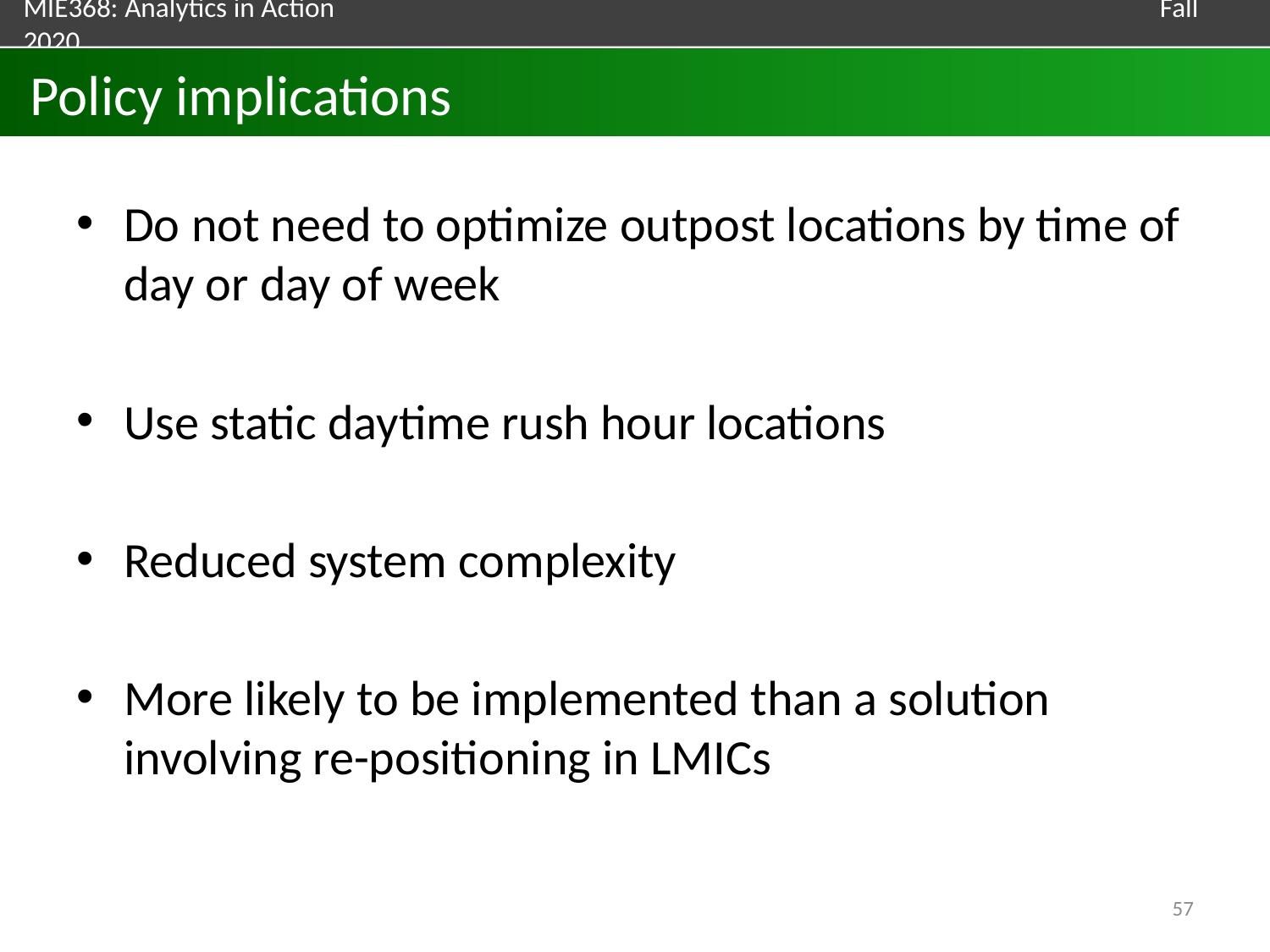

# Policy implications
Do not need to optimize outpost locations by time of day or day of week

Use static daytime rush hour locations

Reduced system complexity

More likely to be implemented than a solution involving re-positioning in LMICs

57